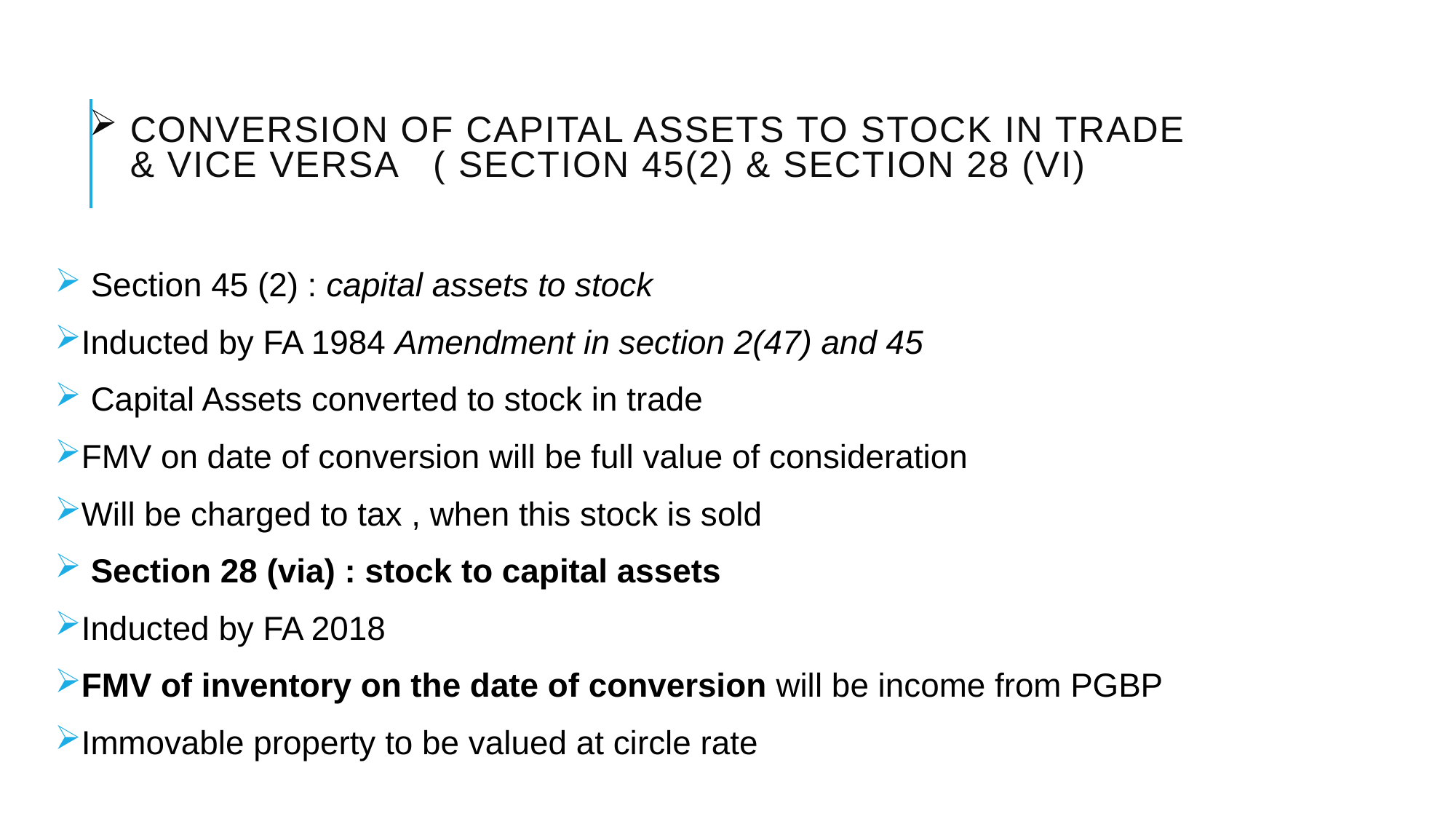

# Conversion of Capital Assets to Stock in trade & vice versa   ( section 45(2) & section 28 (vi)
 Section 45 (2) : capital assets to stock
Inducted by FA 1984 Amendment in section 2(47) and 45
 Capital Assets converted to stock in trade
FMV on date of conversion will be full value of consideration
Will be charged to tax , when this stock is sold
 Section 28 (via) : stock to capital assets
Inducted by FA 2018
FMV of inventory on the date of conversion will be income from PGBP
Immovable property to be valued at circle rate